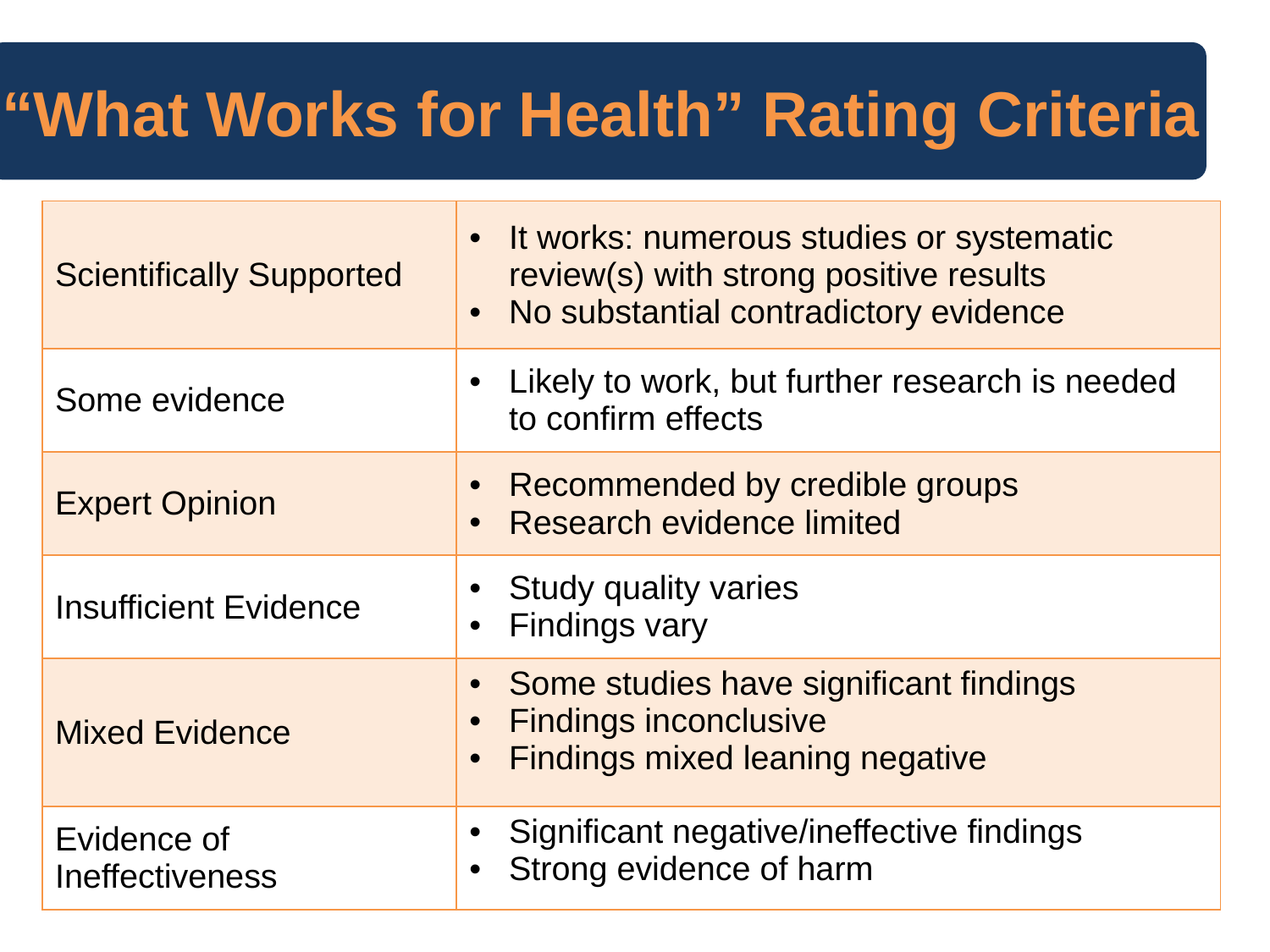

# “What Works for Health” Rating Criteria

| Scientifically Supported | It works: numerous studies or systematic review(s) with strong positive results No substantial contradictory evidence |
| --- | --- |
| Some evidence | Likely to work, but further research is needed to confirm effects |
| Expert Opinion | Recommended by credible groups Research evidence limited |
| Insufficient Evidence | Study quality varies Findings vary |
| Mixed Evidence | Some studies have significant findings Findings inconclusive Findings mixed leaning negative |
| Evidence of Ineffectiveness | Significant negative/ineffective findings Strong evidence of harm |
27